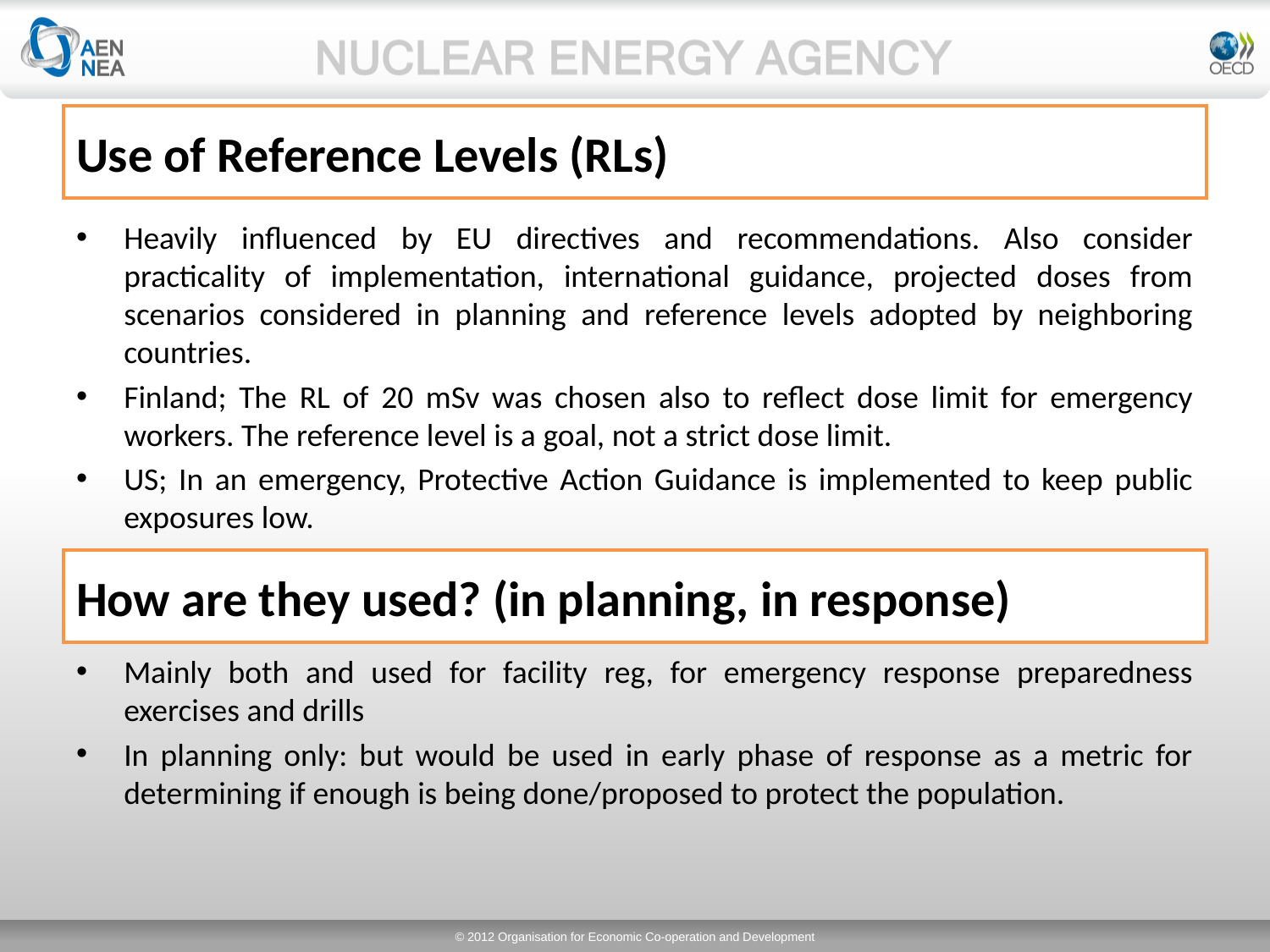

# Use of Reference Levels (RLs)
Heavily influenced by EU directives and recommendations. Also consider practicality of implementation, international guidance, projected doses from scenarios considered in planning and reference levels adopted by neighboring countries.
Finland; The RL of 20 mSv was chosen also to reflect dose limit for emergency workers. The reference level is a goal, not a strict dose limit.
US; In an emergency, Protective Action Guidance is implemented to keep public exposures low.

How are they used? (in planning, in response)
Mainly both and used for facility reg, for emergency response preparedness exercises and drills
In planning only: but would be used in early phase of response as a metric for determining if enough is being done/proposed to protect the population.